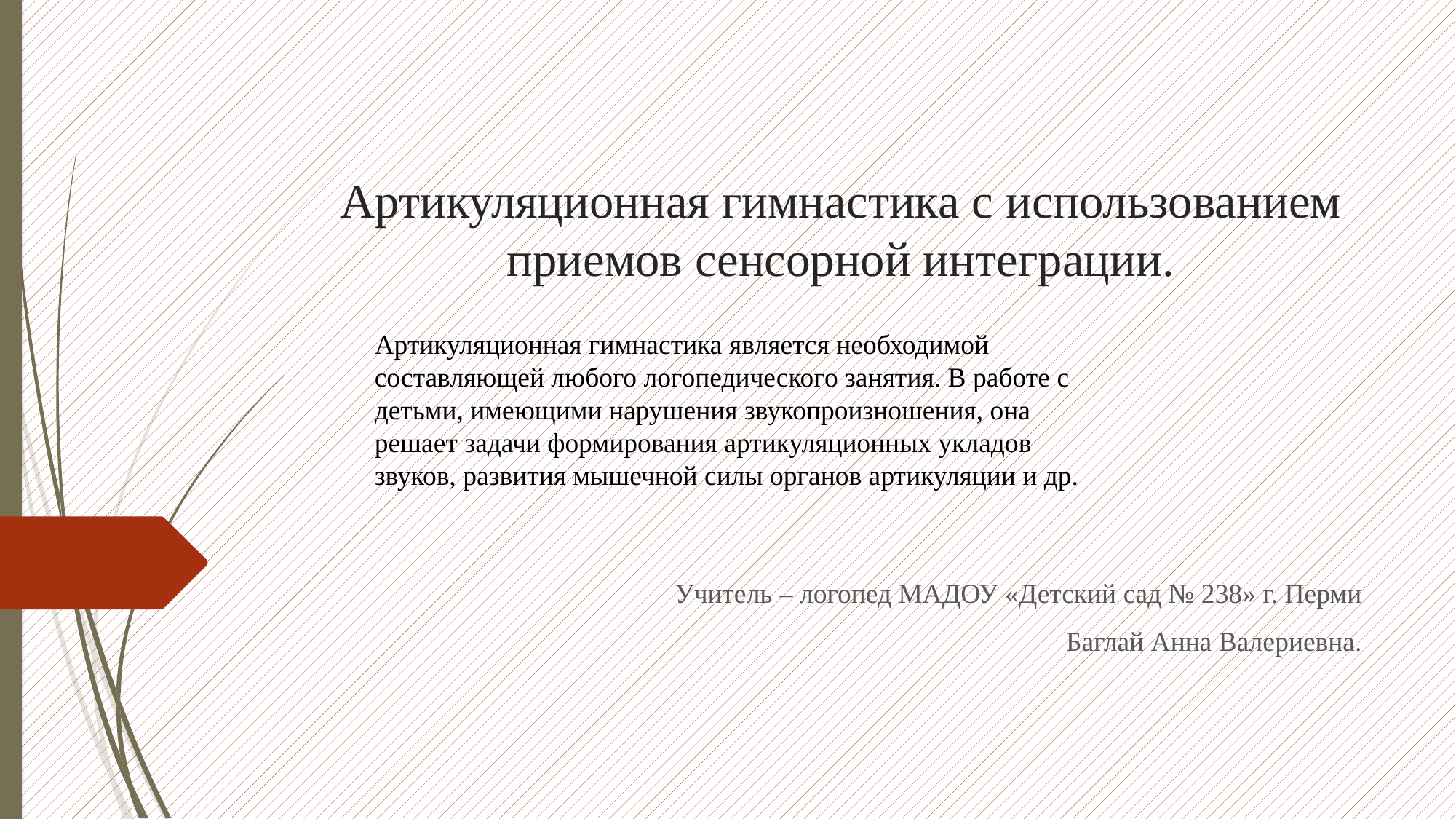

# Артикуляционная гимнастика с использованием приемов сенсорной интеграции.
Артикуляционная гимнастика является необходимой составляющей любого логопедического занятия. В работе с детьми, имеющими нарушения звукопроизношения, она решает задачи формирования артикуляционных укладов звуков, развития мышечной силы органов артикуляции и др.
Учитель – логопед МАДОУ «Детский сад № 238» г. Перми
Баглай Анна Валериевна.